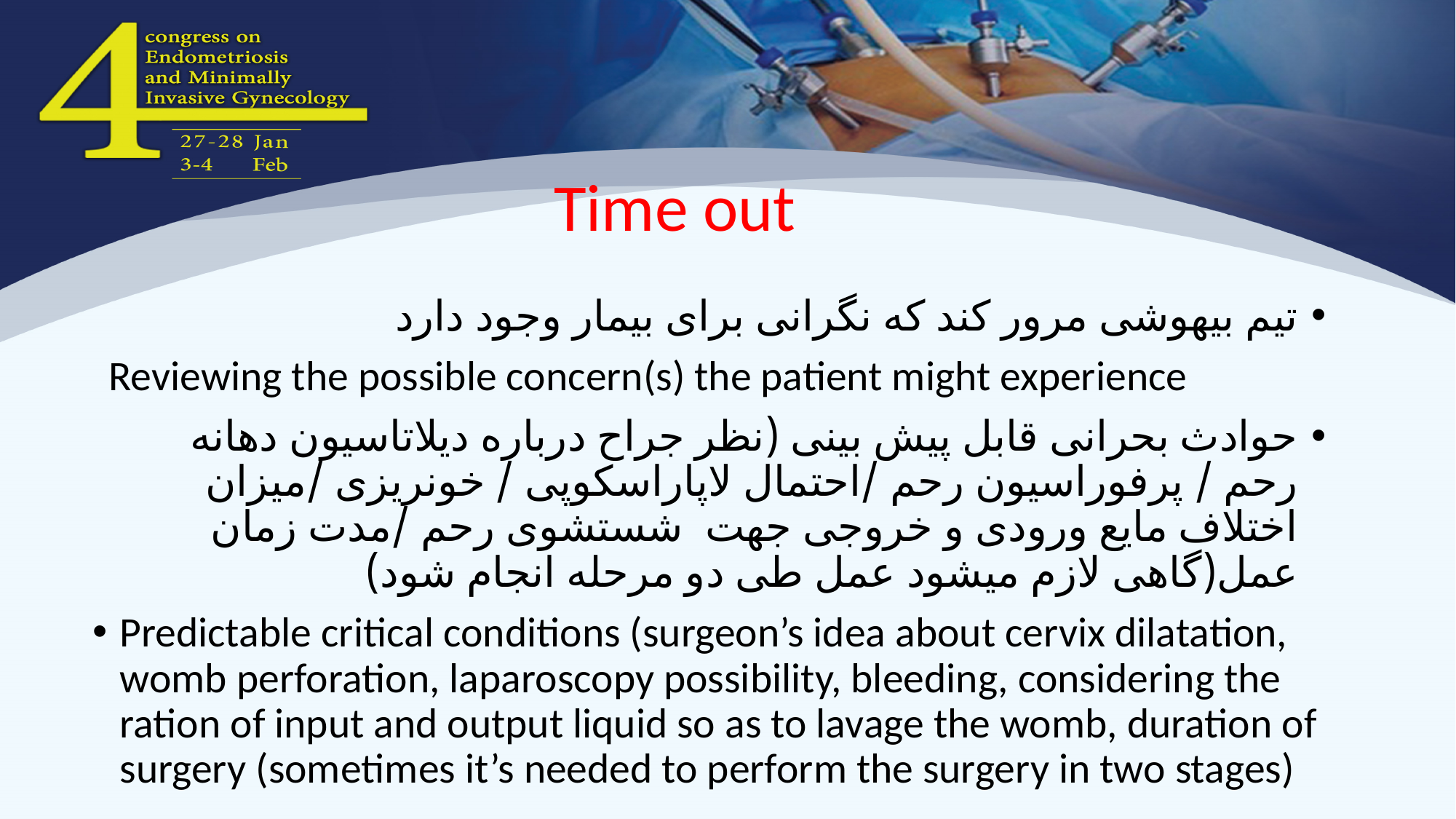

# Time out
تیم بیهوشی مرور کند که نگرانی برای بیمار وجود دارد
Reviewing the possible concern(s) the patient might experience
حوادث بحرانی قابل پیش بینی (نظر جراح درباره دیلاتاسیون دهانه رحم / پرفوراسیون رحم /احتمال لاپاراسکوپی / خونریزی /میزان اختلاف مایع ورودی و خروجی جهت  شستشوی رحم /مدت زمان عمل(گاهی لازم میشود عمل طی دو مرحله انجام شود)
Predictable critical conditions (surgeon’s idea about cervix dilatation, womb perforation, laparoscopy possibility, bleeding, considering the ration of input and output liquid so as to lavage the womb, duration of surgery (sometimes it’s needed to perform the surgery in two stages)